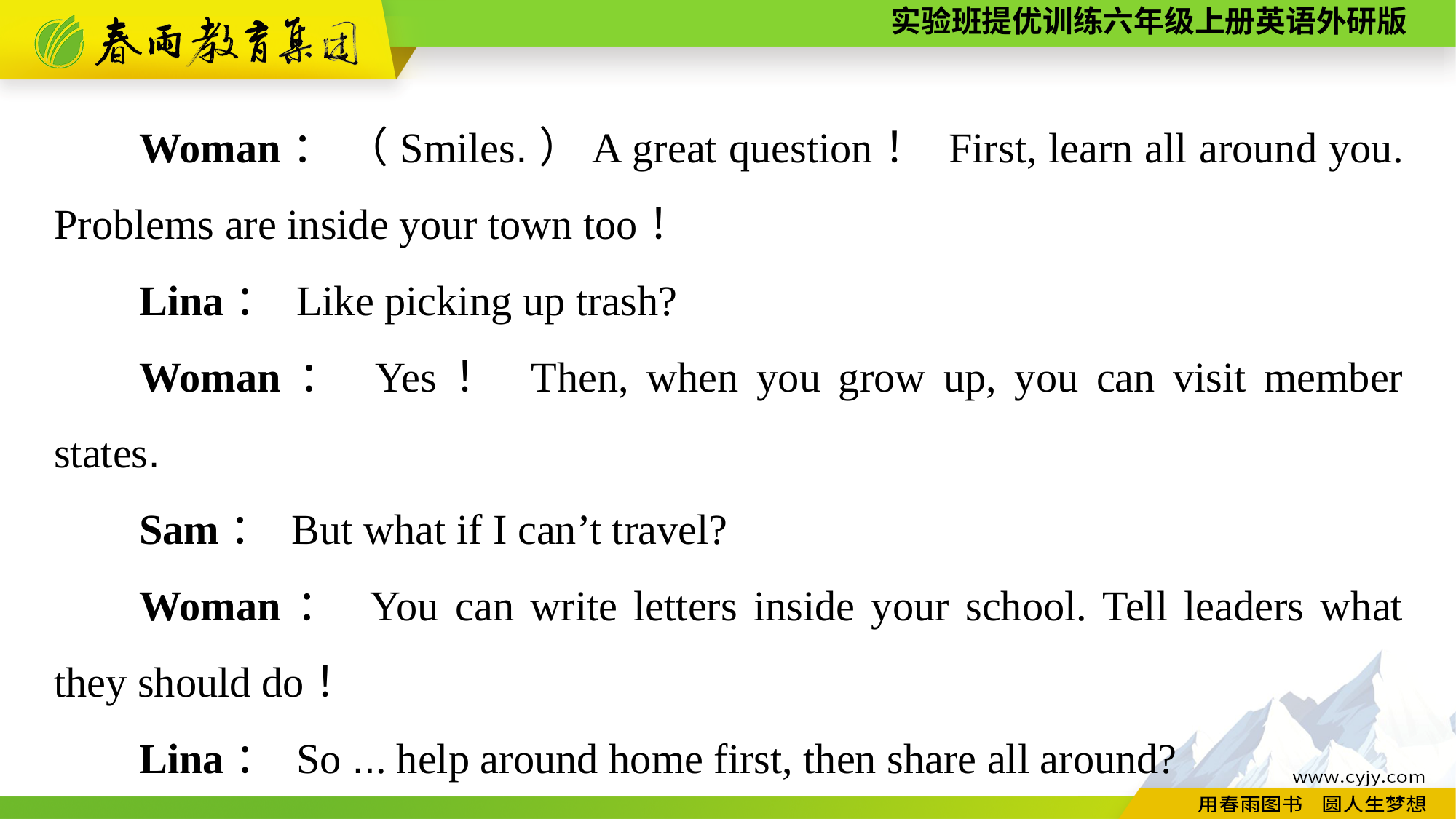

Woman： （Smiles.）A great question！ First, learn all around you. Problems are inside your town too！
Lina： Like picking up trash?
Woman： Yes！ Then, when you grow up, you can visit member states.
Sam： But what if I can’t travel?
Woman： You can write letters inside your school. Tell leaders what they should do！
Lina： So ... help around home first, then share all around?